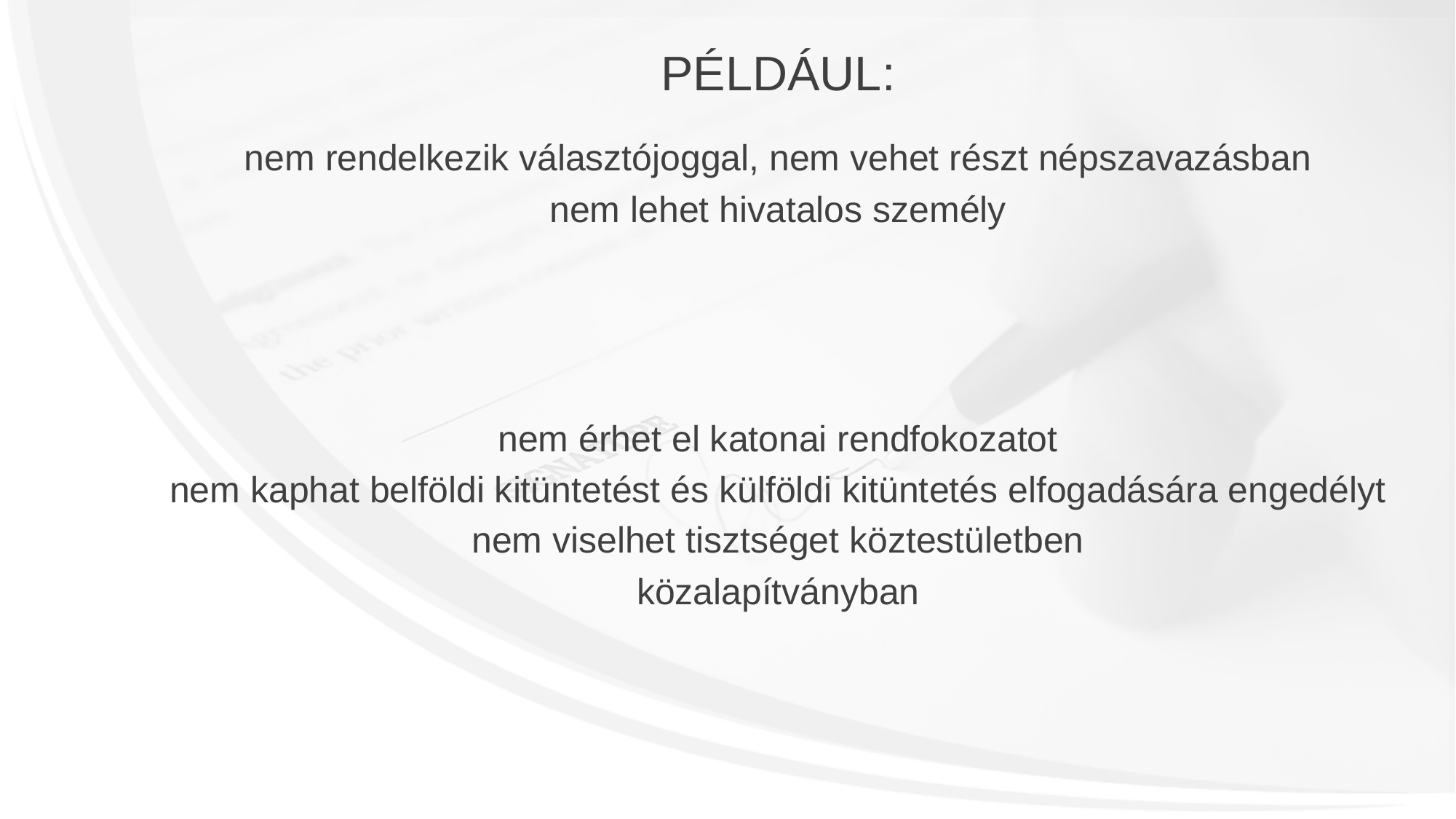

PÉLDÁUL:
nem rendelkezik választójoggal, nem vehet részt népszavazásban
nem lehet hivatalos személy

nem érhet el katonai rendfokozatot
nem kaphat belföldi kitüntetést és külföldi kitüntetés elfogadására engedélyt
nem viselhet tisztséget köztestületben
közalapítványban